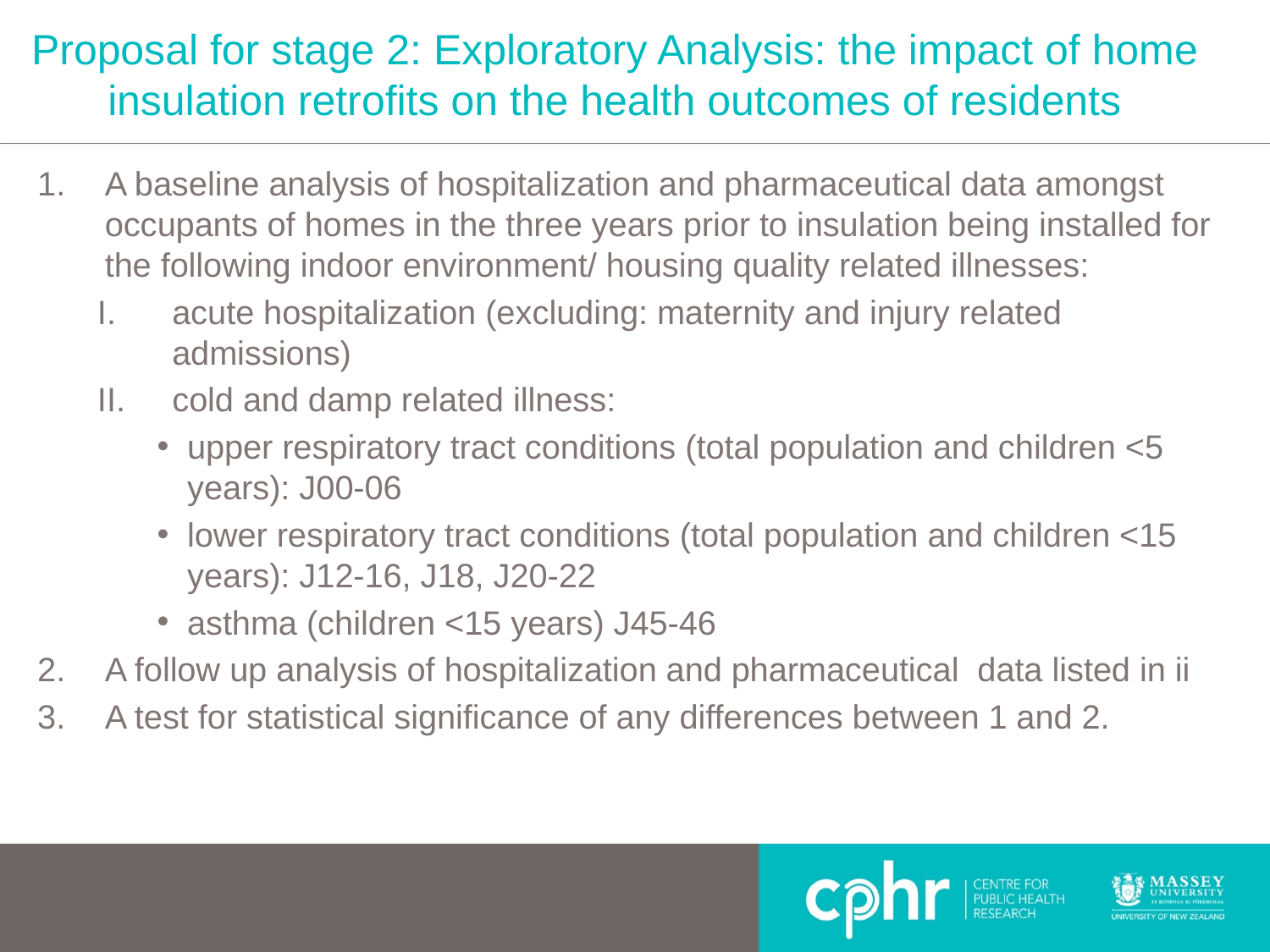

# Proposal for stage 2: Exploratory Analysis: the impact of home insulation retrofits on the health outcomes of residents
A baseline analysis of hospitalization and pharmaceutical data amongst occupants of homes in the three years prior to insulation being installed for the following indoor environment/ housing quality related illnesses:
acute hospitalization (excluding: maternity and injury related admissions)
cold and damp related illness:
upper respiratory tract conditions (total population and children <5 years): J00-06
lower respiratory tract conditions (total population and children <15 years): J12-16, J18, J20-22
asthma (children <15 years) J45-46
A follow up analysis of hospitalization and pharmaceutical  data listed in ii
A test for statistical significance of any differences between 1 and 2.